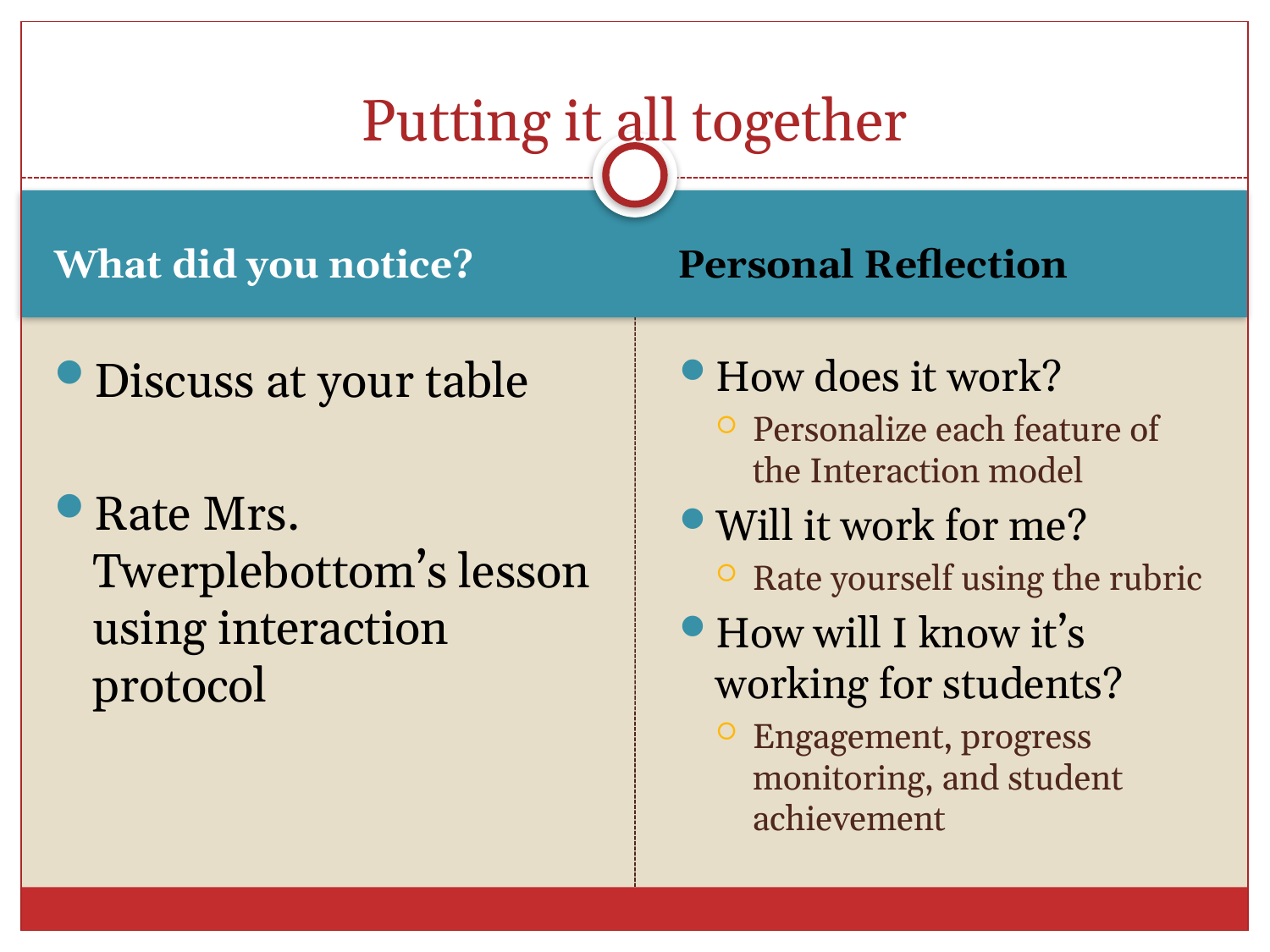

# Putting it all together
What did you notice?
Personal Reflection
Discuss at your table

Rate Mrs. Twerplebottom’s lesson using interaction protocol
How does it work?
Personalize each feature of the Interaction model
Will it work for me?
Rate yourself using the rubric
How will I know it’s working for students?
Engagement, progress monitoring, and student achievement